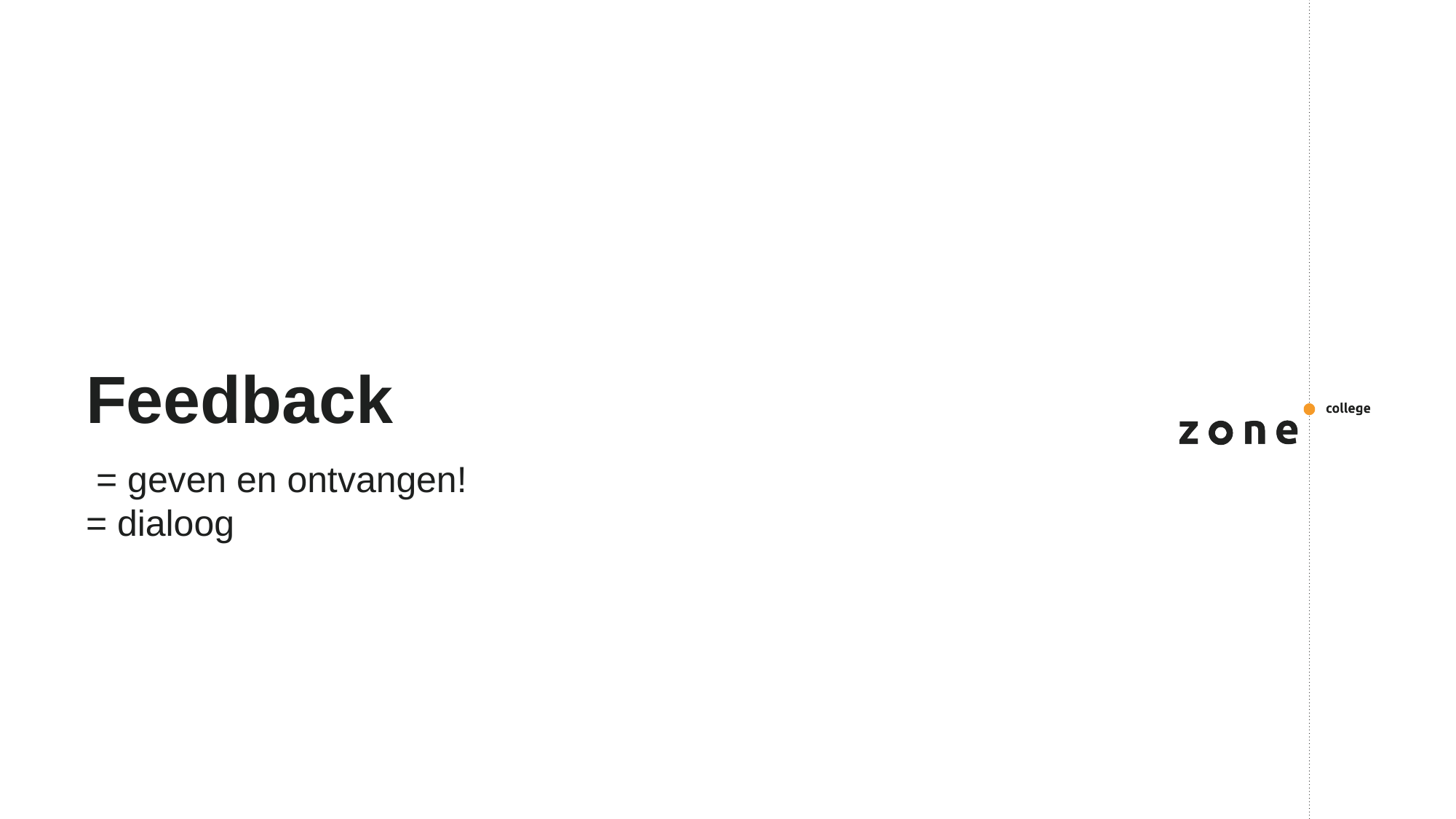

# Feedback
 = geven en ontvangen!
= dialoog